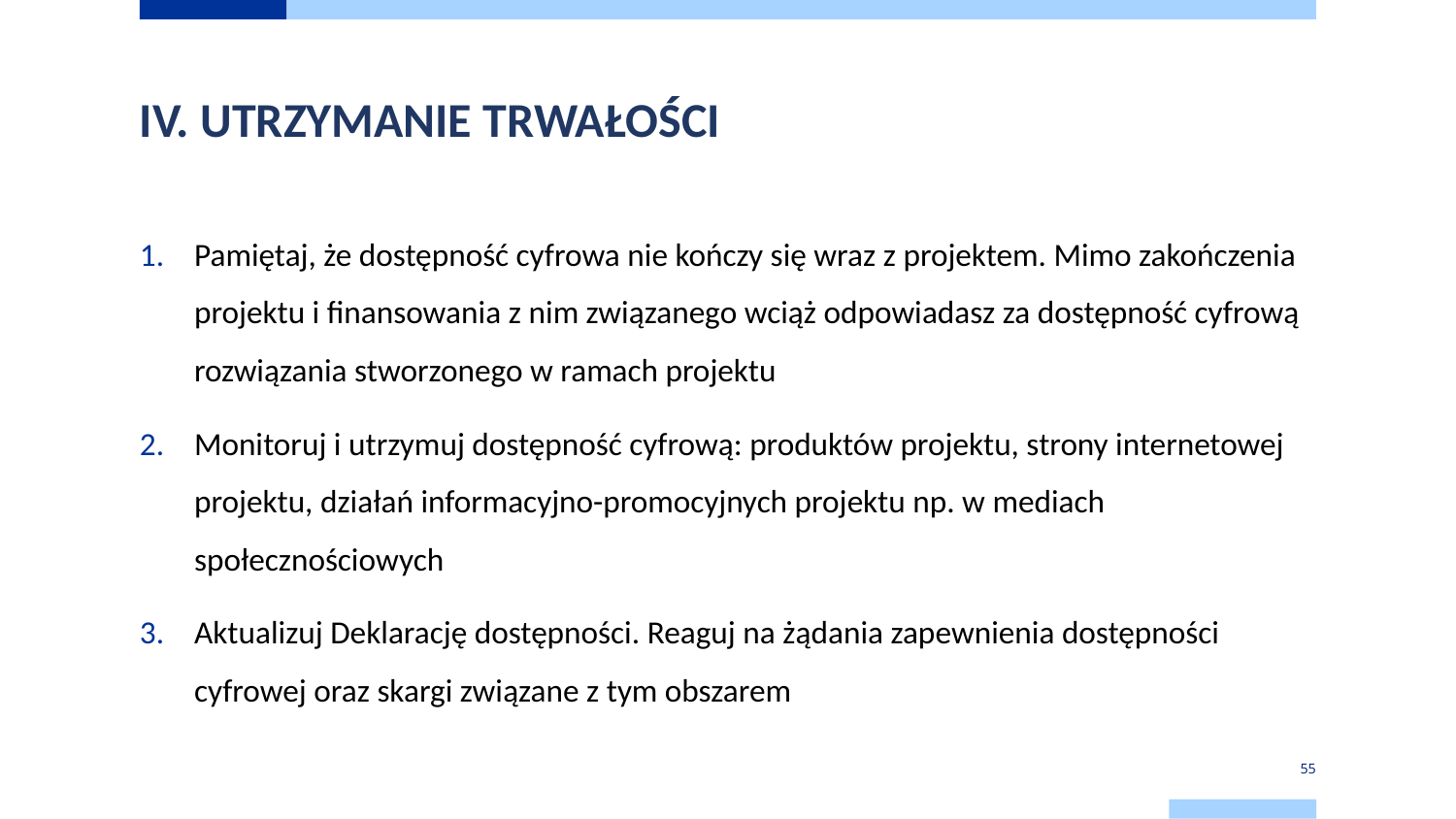

# IV. UTRZYMANIE TRWAŁOŚCI
Pamiętaj, że dostępność cyfrowa nie kończy się wraz z projektem. Mimo zakończenia projektu i finansowania z nim związanego wciąż odpowiadasz za dostępność cyfrową rozwiązania stworzonego w ramach projektu
Monitoruj i utrzymuj dostępność cyfrową: produktów projektu, strony internetowej projektu, działań informacyjno-promocyjnych projektu np. w mediach społecznościowych
Aktualizuj Deklarację dostępności. Reaguj na żądania zapewnienia dostępności cyfrowej oraz skargi związane z tym obszarem

55